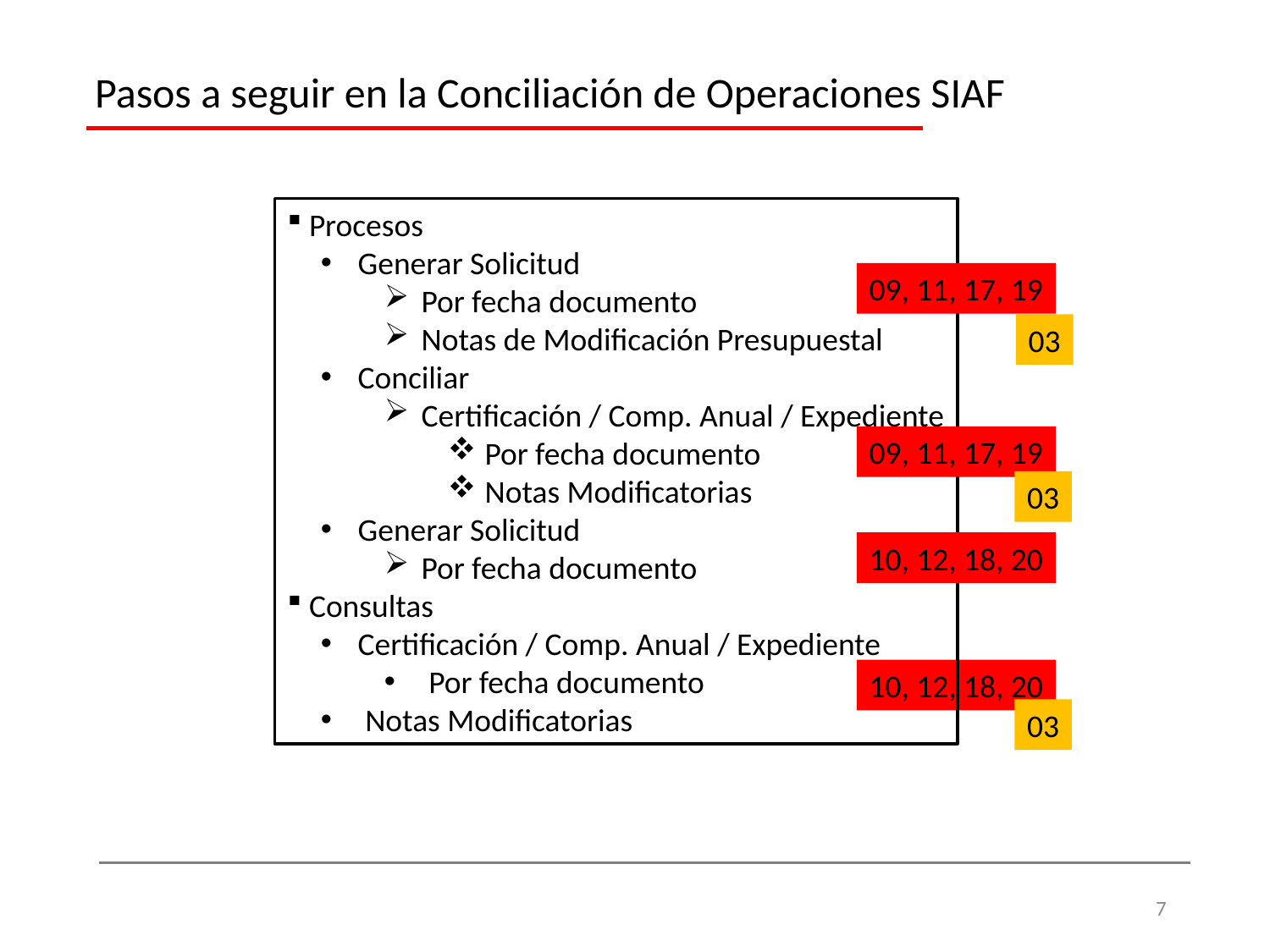

Pasos a seguir en la Conciliación de Operaciones SIAF
 Procesos
 Generar Solicitud
 Por fecha documento
 Notas de Modificación Presupuestal
 Conciliar
 Certificación / Comp. Anual / Expediente
 Por fecha documento
 Notas Modificatorias
 Generar Solicitud
 Por fecha documento
 Consultas
 Certificación / Comp. Anual / Expediente
  Por fecha documento
  Notas Modificatorias
09, 11, 17, 19
09, 11, 17, 19
03
03
10, 12, 18, 20
10, 12, 18, 20
03
7